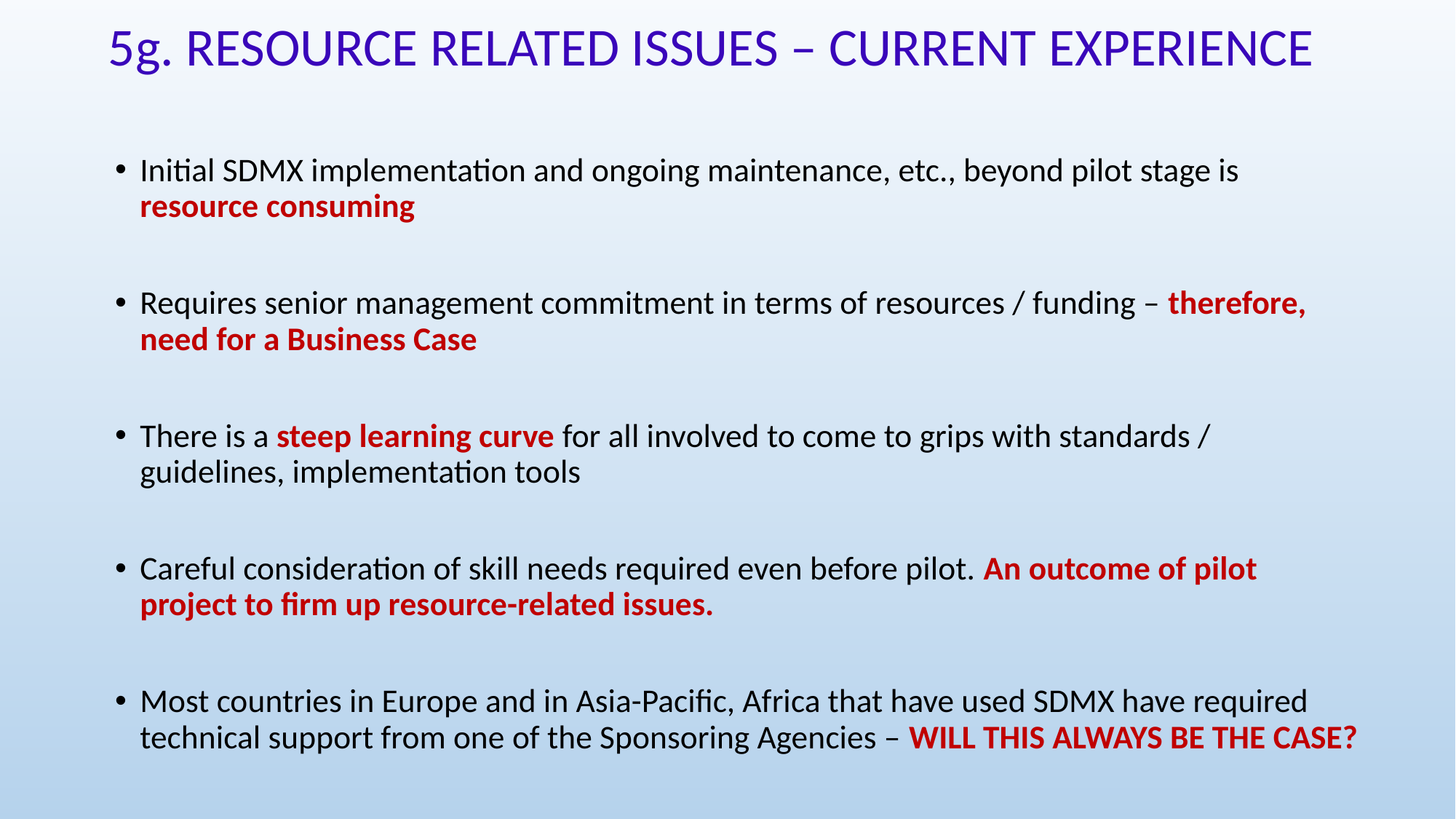

# 5g. RESOURCE RELATED ISSUES – CURRENT EXPERIENCE
Initial SDMX implementation and ongoing maintenance, etc., beyond pilot stage is resource consuming

Requires senior management commitment in terms of resources / funding – therefore, need for a Business Case

There is a steep learning curve for all involved to come to grips with standards / guidelines, implementation tools

Careful consideration of skill needs required even before pilot. An outcome of pilot project to firm up resource-related issues.

Most countries in Europe and in Asia-Pacific, Africa that have used SDMX have required technical support from one of the Sponsoring Agencies – WILL THIS ALWAYS BE THE CASE?